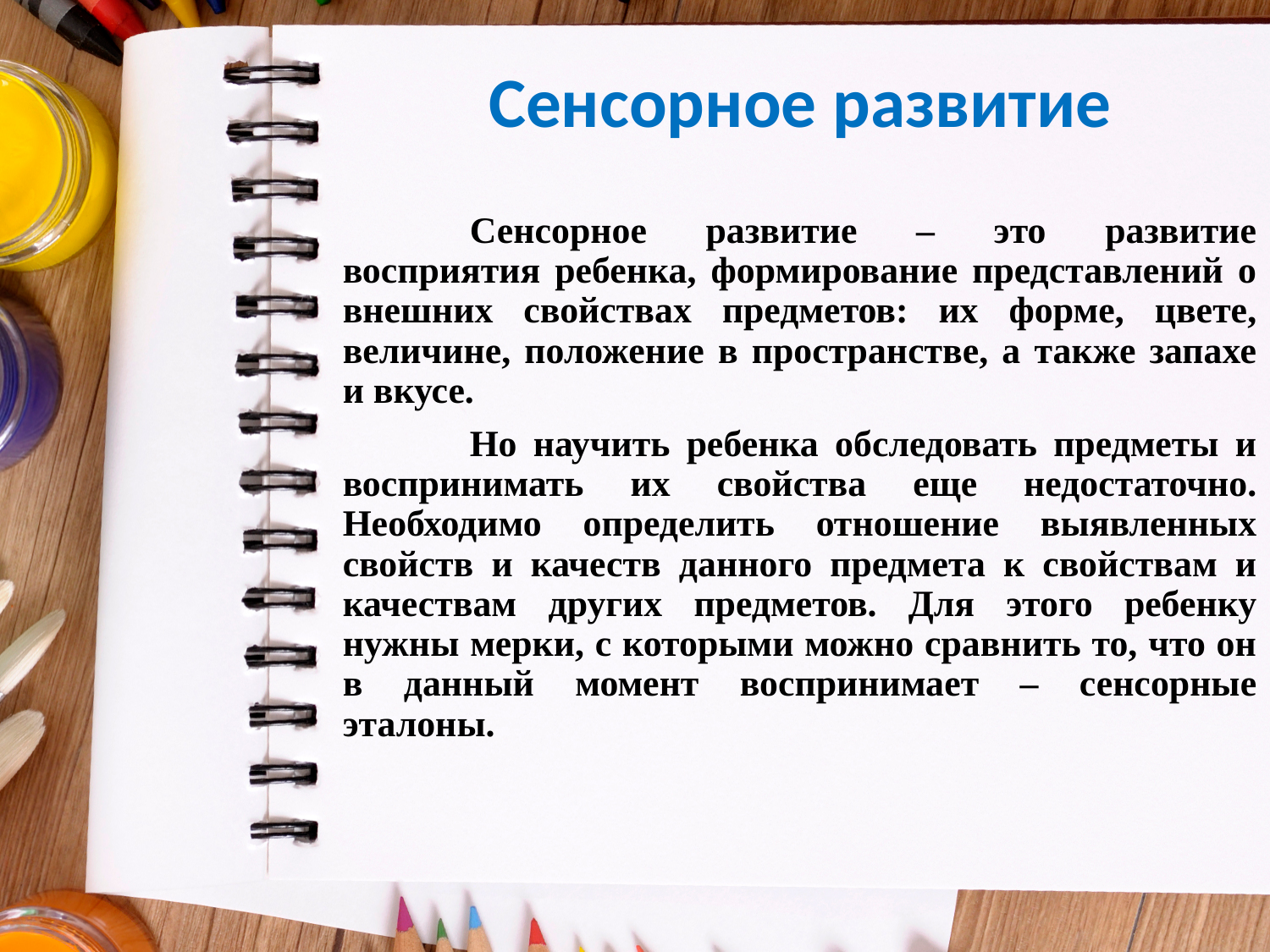

# Сенсорное развитие
	Сенсорное развитие – это развитие восприятия ребенка, формирование представлений о внешних свойствах предметов: их форме, цвете, величине, положение в пространстве, а также запахе и вкусе.
	Но научить ребенка обследовать предметы и воспринимать их свойства еще недостаточно. Необходимо определить отношение выявленных свойств и качеств данного предмета к свойствам и качествам других предметов. Для этого ребенку нужны мерки, с которыми можно сравнить то, что он в данный момент воспринимает – сенсорные эталоны.